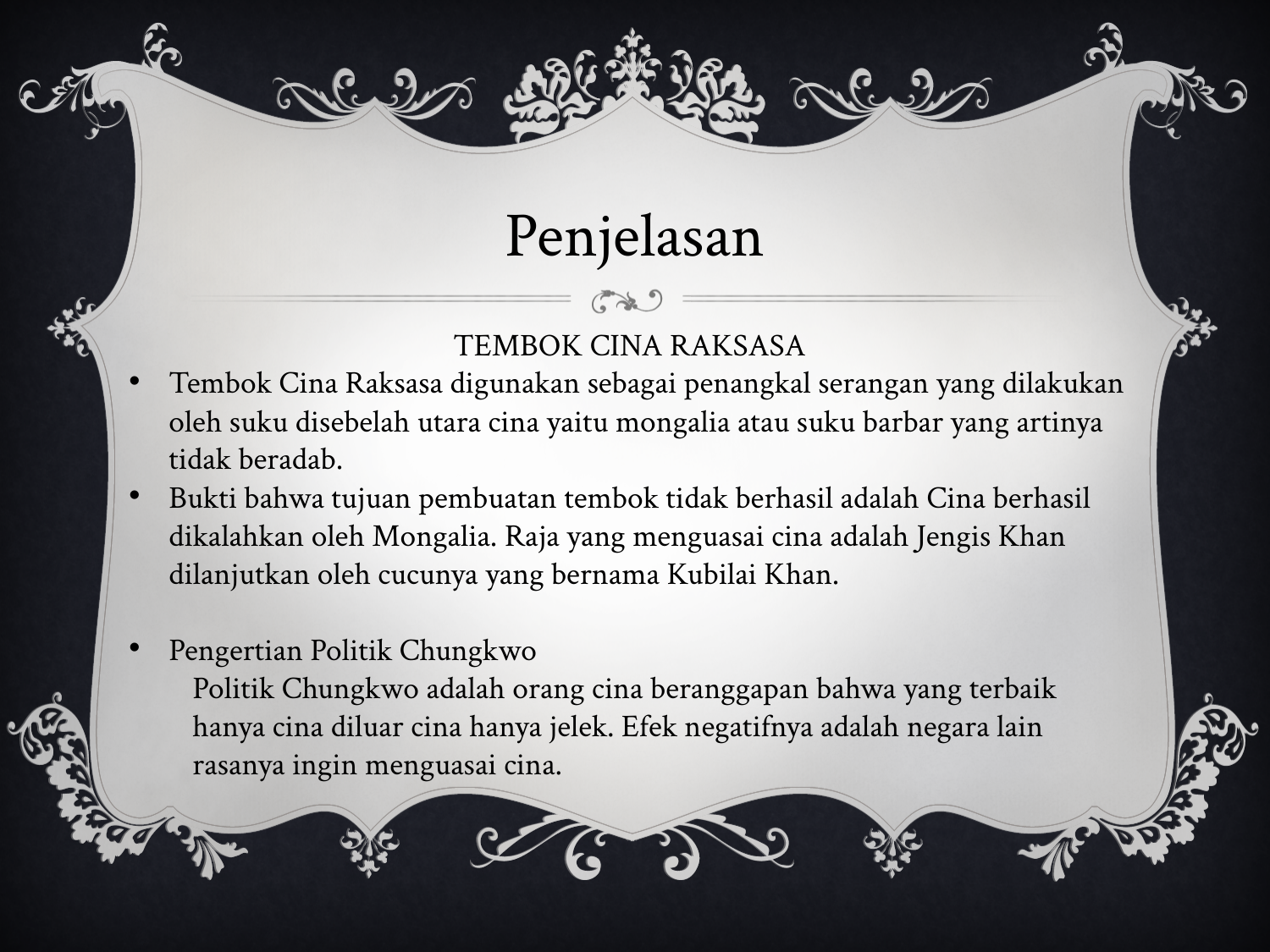

# Penjelasan
TEMBOK CINA RAKSASA
Tembok Cina Raksasa digunakan sebagai penangkal serangan yang dilakukan oleh suku disebelah utara cina yaitu mongalia atau suku barbar yang artinya tidak beradab.
Bukti bahwa tujuan pembuatan tembok tidak berhasil adalah Cina berhasil dikalahkan oleh Mongalia. Raja yang menguasai cina adalah Jengis Khan dilanjutkan oleh cucunya yang bernama Kubilai Khan.

Pengertian Politik Chungkwo
Politik Chungkwo adalah orang cina beranggapan bahwa yang terbaik hanya cina diluar cina hanya jelek. Efek negatifnya adalah negara lain rasanya ingin menguasai cina.